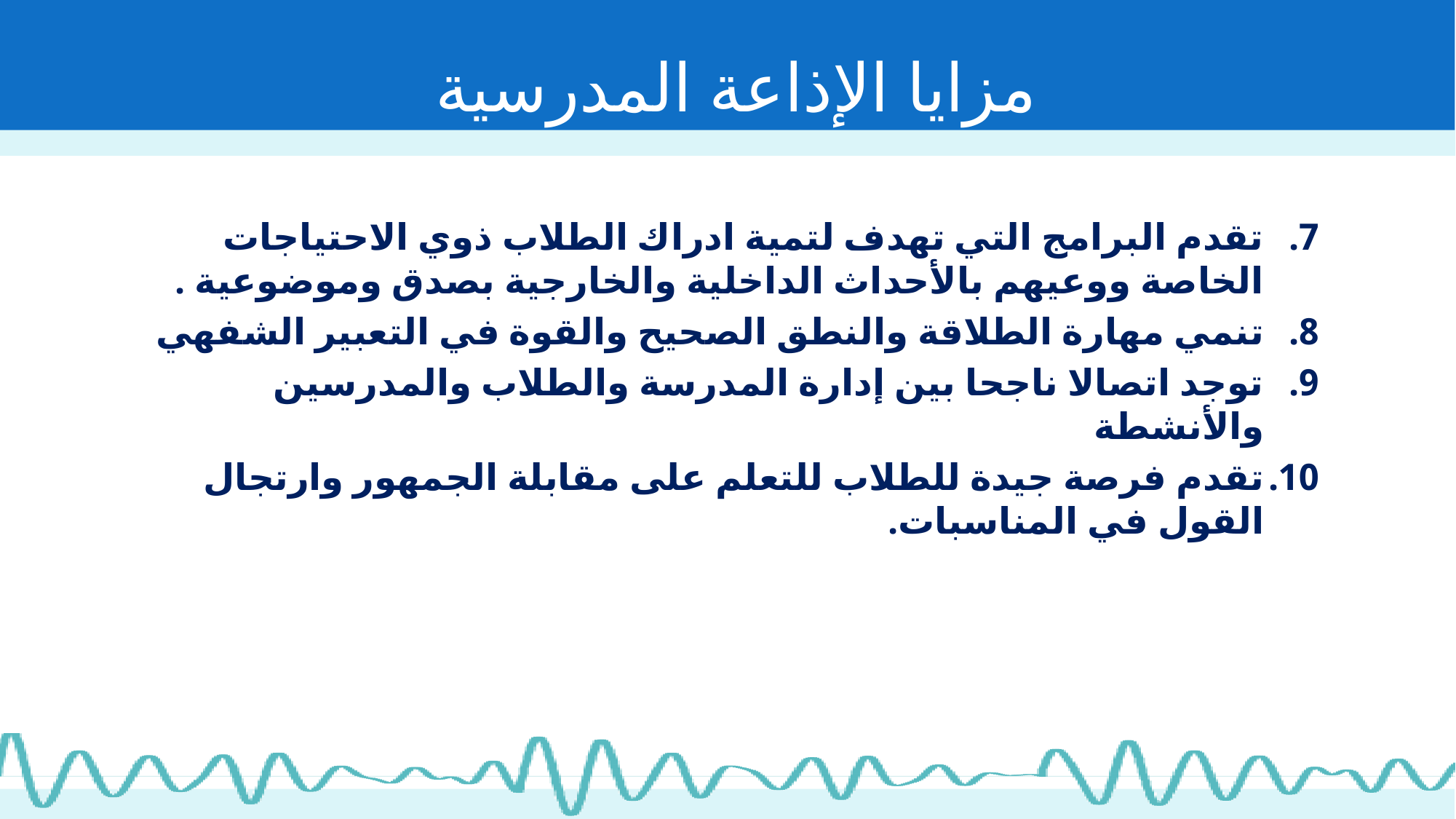

# مزايا الإذاعة المدرسية
تقدم البرامج التي تهدف لتمية ادراك الطلاب ذوي الاحتياجات الخاصة ووعيهم بالأحداث الداخلية والخارجية بصدق وموضوعية .
تنمي مهارة الطلاقة والنطق الصحيح والقوة في التعبير الشفهي
توجد اتصالا ناجحا بين إدارة المدرسة والطلاب والمدرسين والأنشطة
تقدم فرصة جيدة للطلاب للتعلم على مقابلة الجمهور وارتجال القول في المناسبات.